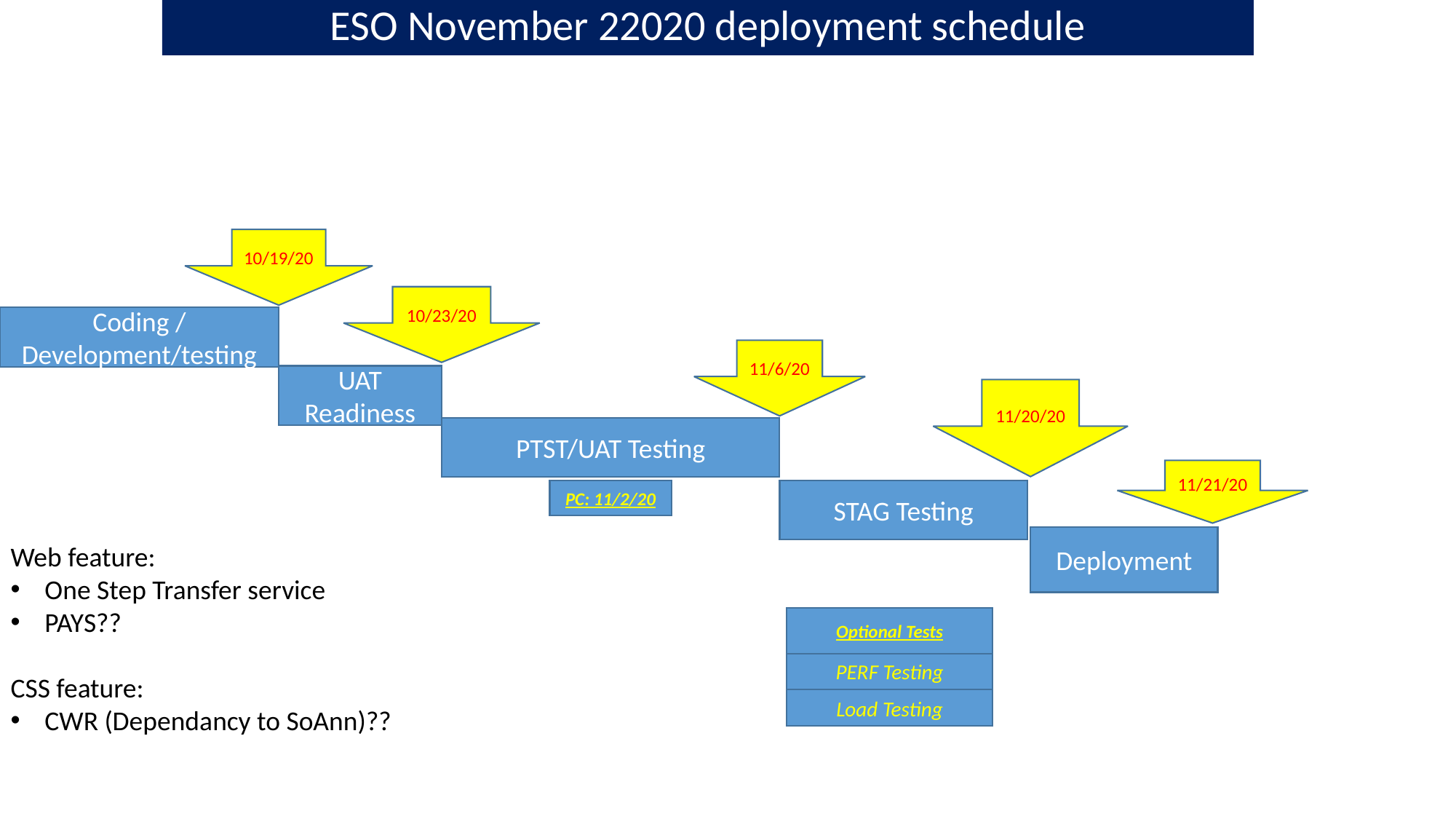

# ESO November 22020 deployment schedule
10/19/20
10/23/20
Coding / Development/testing
11/6/20
UAT Readiness
11/20/20
PTST/UAT Testing
11/21/20
PC: 11/2/20
STAG Testing
Deployment
Web feature:
One Step Transfer service
PAYS??

CSS feature:
CWR (Dependancy to SoAnn)??

Optional Tests
PERF Testing
Load Testing